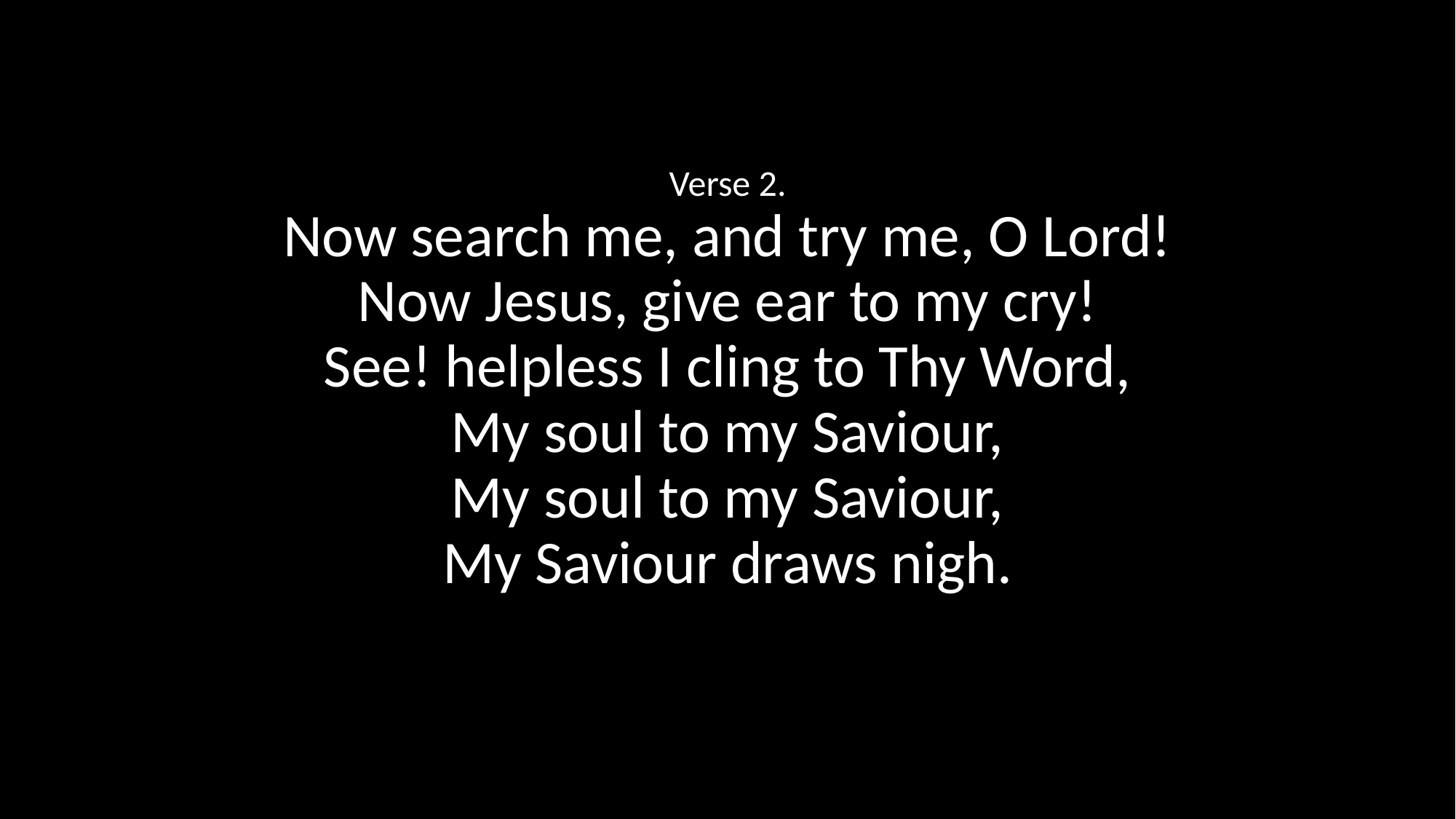

Verse 2.
Now search me, and try me, O Lord!
Now Jesus, give ear to my cry!
See! helpless I cling to Thy Word,
My soul to my Saviour,
My soul to my Saviour,
My Saviour draws nigh.